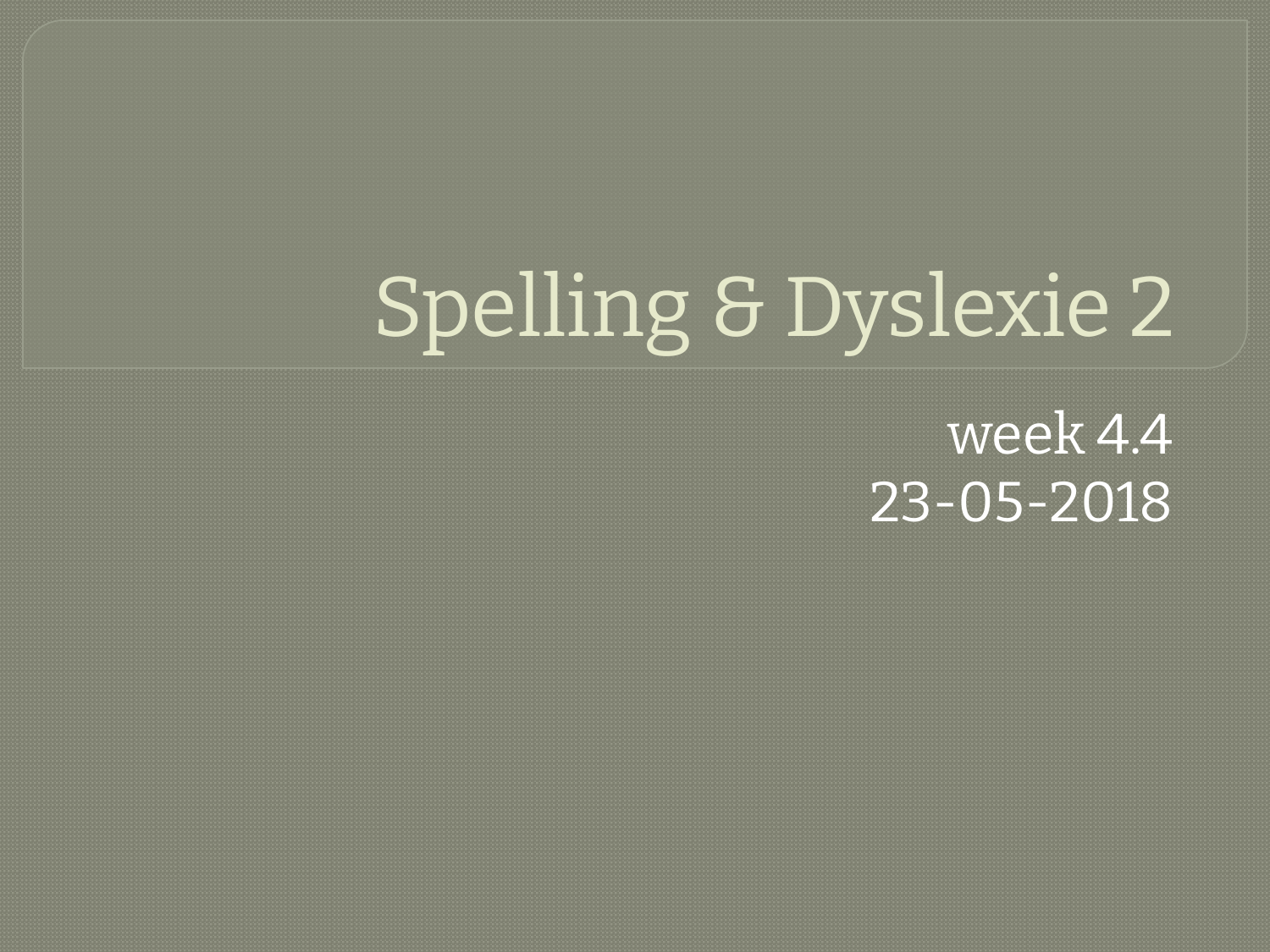

# Spelling & Dyslexie 2
week 4.4
23-05-2018